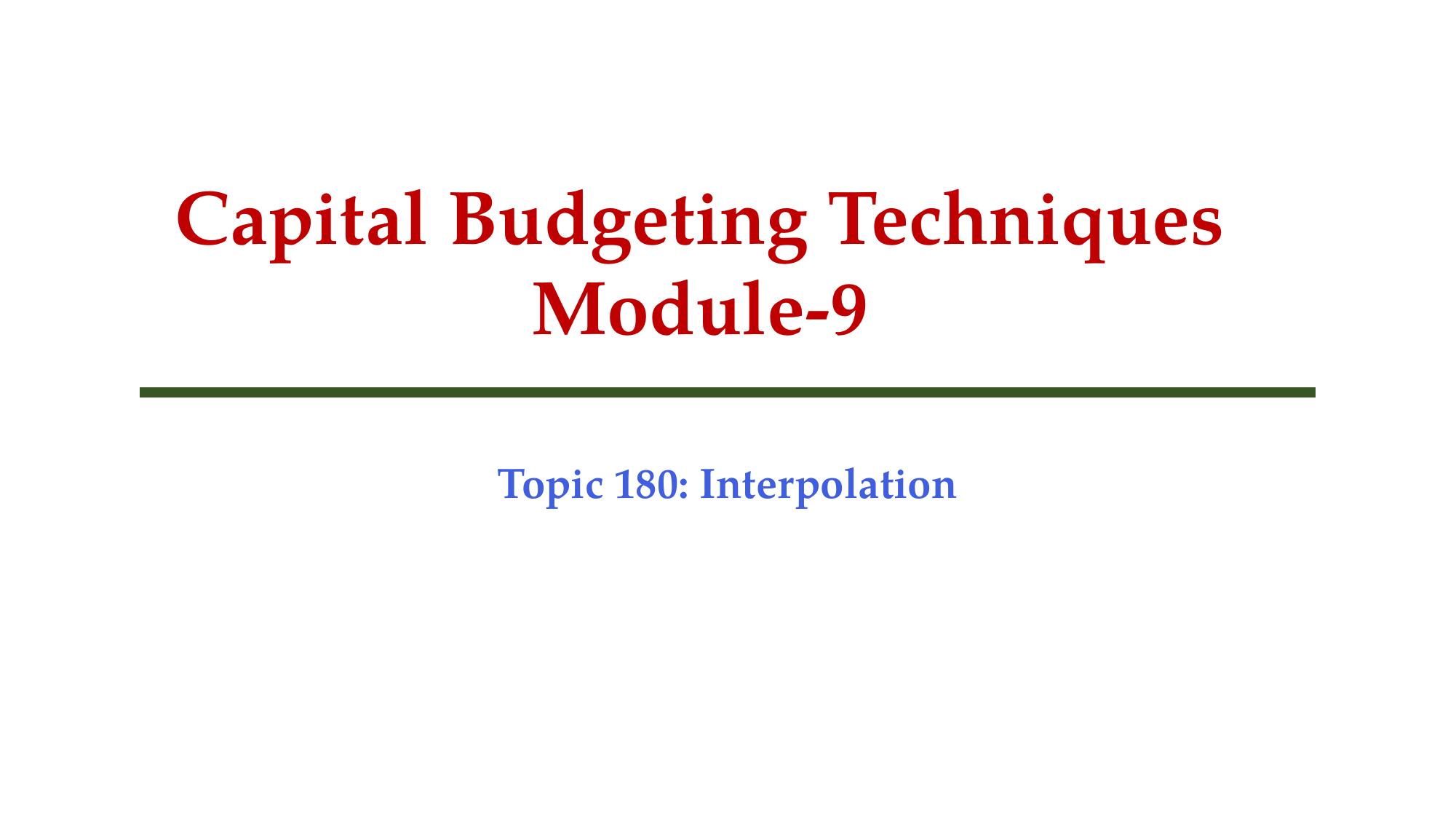

Capital Budgeting Techniques
Module-9
Topic 180: Interpolation